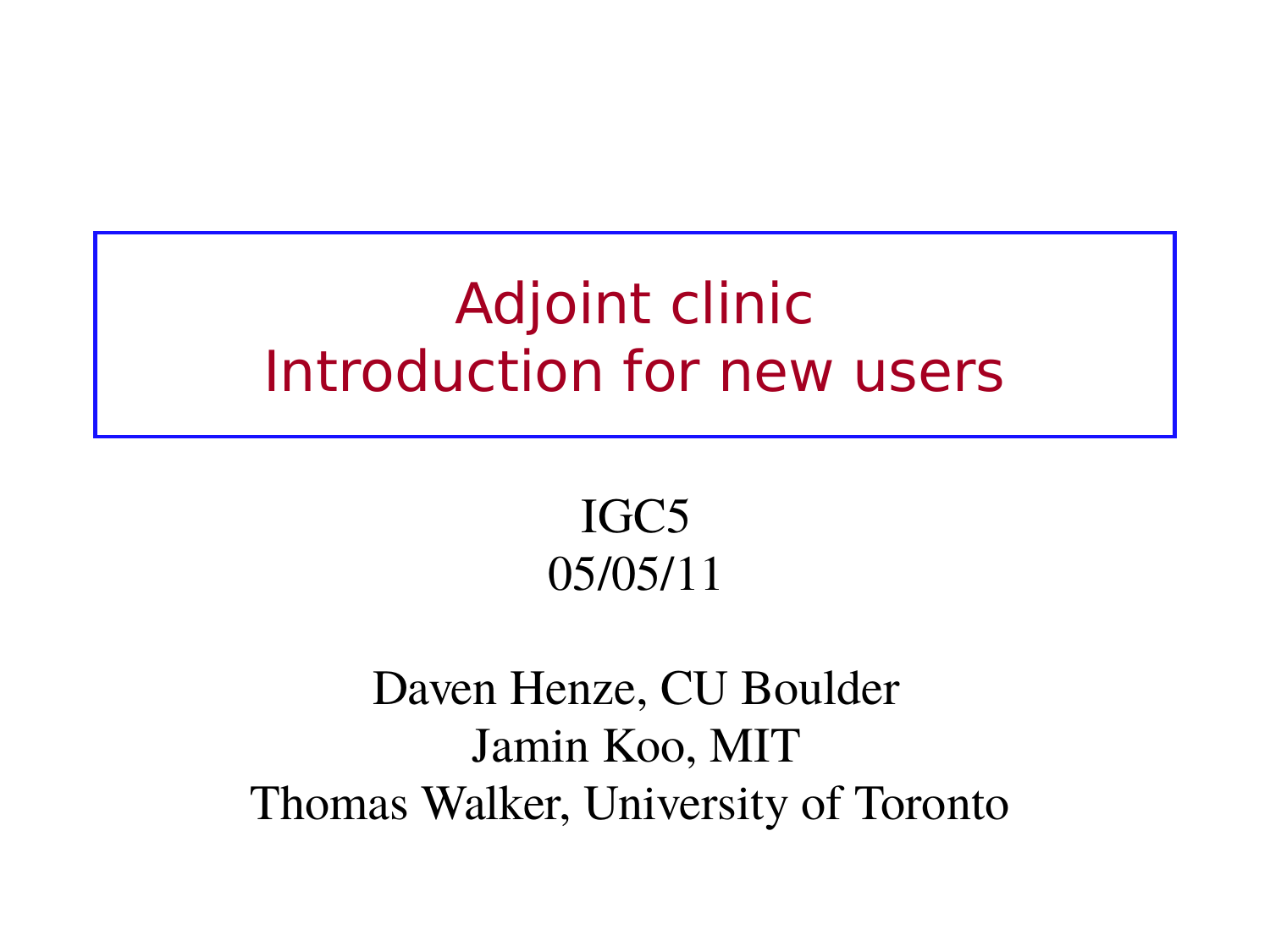

# Adjoint clinic Introduction for new users
IGC5
05/05/11

Daven Henze, CU Boulder
Jamin Koo, MIT
Thomas Walker, University of Toronto